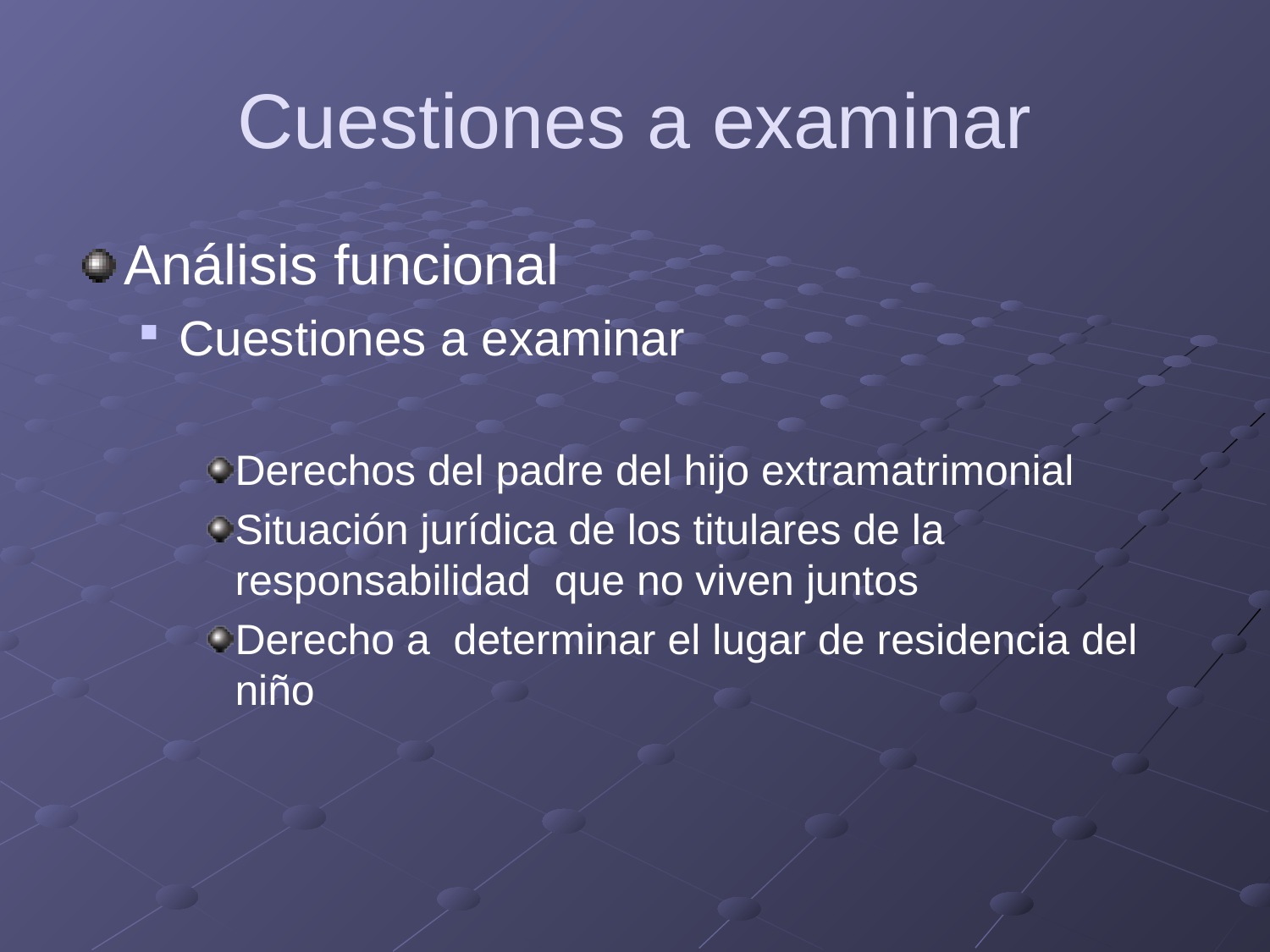

# Cuestiones a examinar
Análisis funcional
Cuestiones a examinar

Derechos del padre del hijo extramatrimonial
Situación jurídica de los titulares de la responsabilidad  que no viven juntos
Derecho a  determinar el lugar de residencia del niño